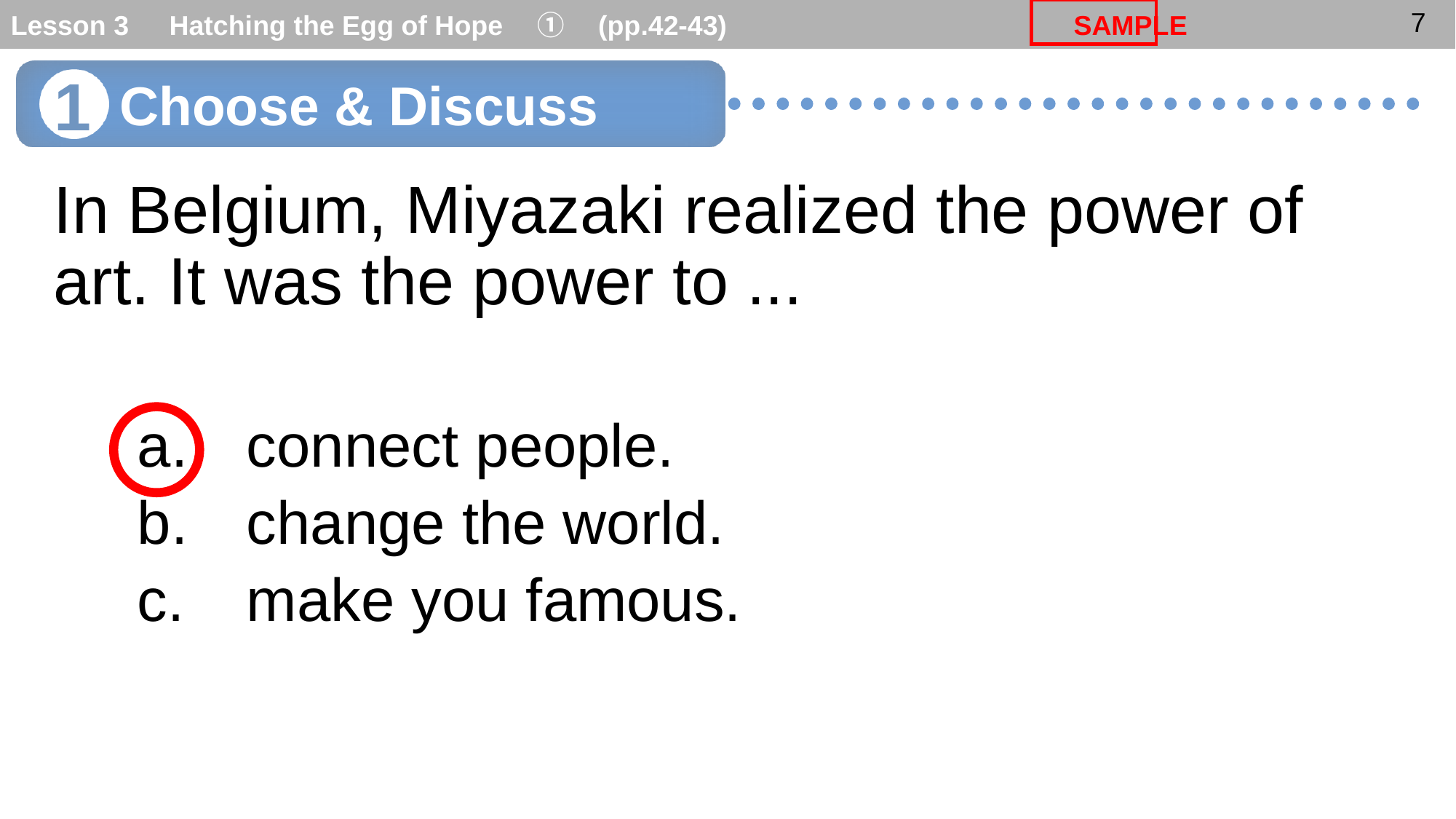

1
Choose & Discuss
In Belgium, Miyazaki realized the power of art. It was the power to ...

connect people.
change the world.
make you famous.